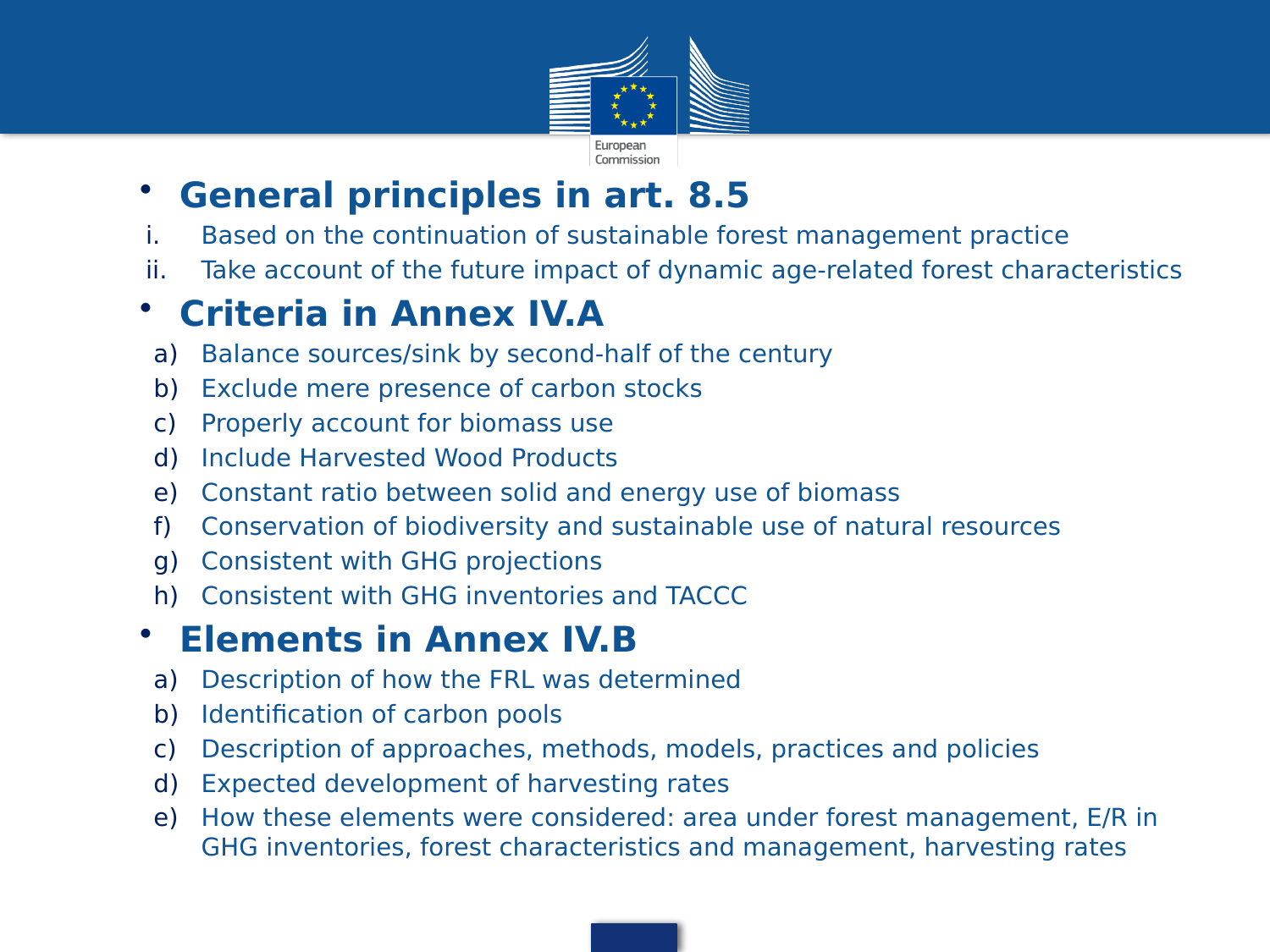

General principles in art. 8.5
Based on the continuation of sustainable forest management practice
Take account of the future impact of dynamic age-related forest characteristics
Criteria in Annex IV.A
Balance sources/sink by second-half of the century
Exclude mere presence of carbon stocks
Properly account for biomass use
Include Harvested Wood Products
Constant ratio between solid and energy use of biomass
Conservation of biodiversity and sustainable use of natural resources
Consistent with GHG projections
Consistent with GHG inventories and TACCC
Elements in Annex IV.B
Description of how the FRL was determined
Identification of carbon pools
Description of approaches, methods, models, practices and policies
Expected development of harvesting rates
How these elements were considered: area under forest management, E/R in GHG inventories, forest characteristics and management, harvesting rates